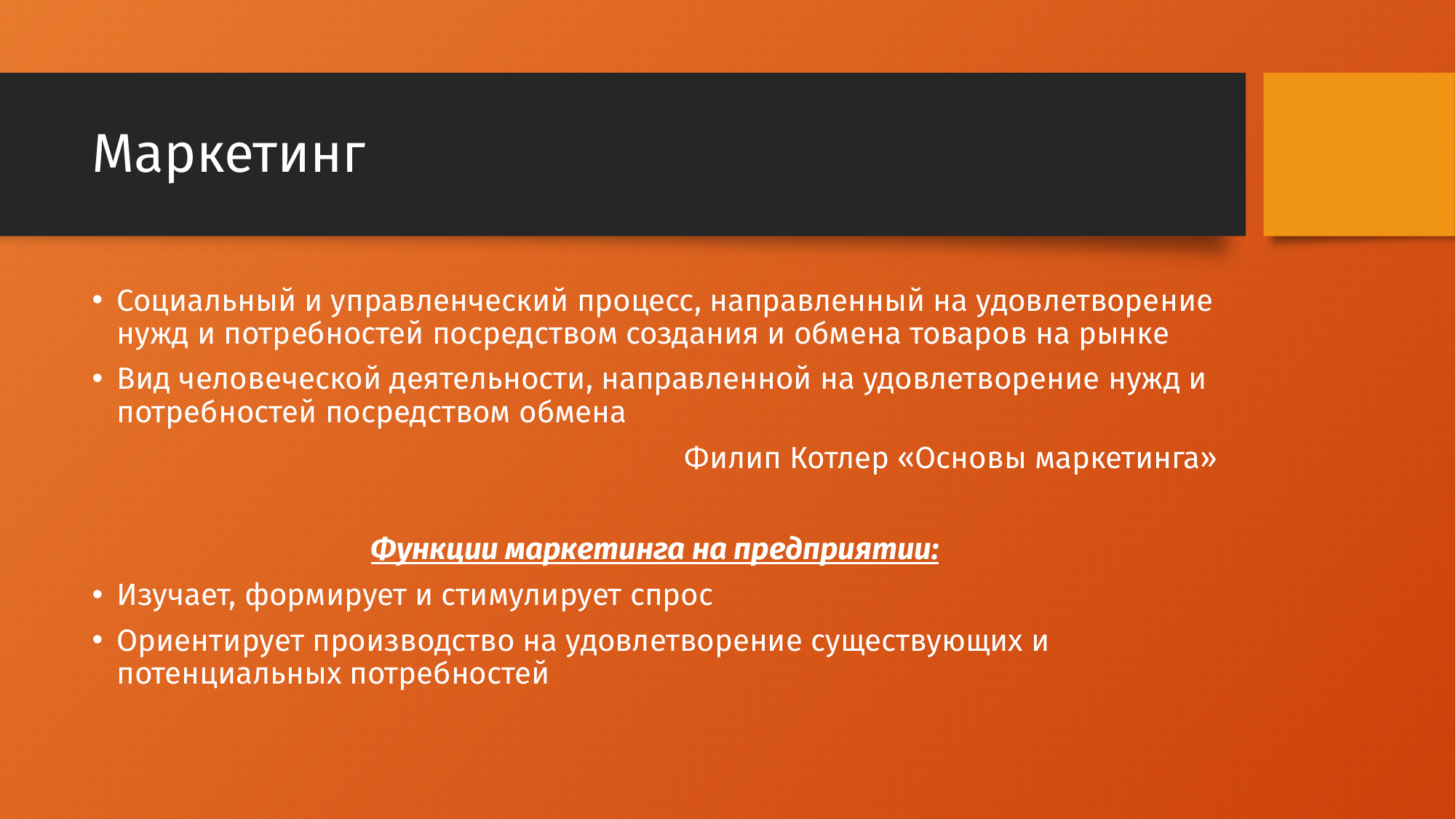

# Маркетинг
Социальный и управленческий процесс, направленный на удовлетворение нужд и потребностей посредством создания и обмена товаров на рынке
Вид человеческой деятельности, направленной на удовлетворение нужд и потребностей посредством обмена
Филип Котлер «Основы маркетинга»

Функции маркетинга на предприятии:
Изучает, формирует и стимулирует спрос
Ориентирует производство на удовлетворение существующих и потенциальных потребностей